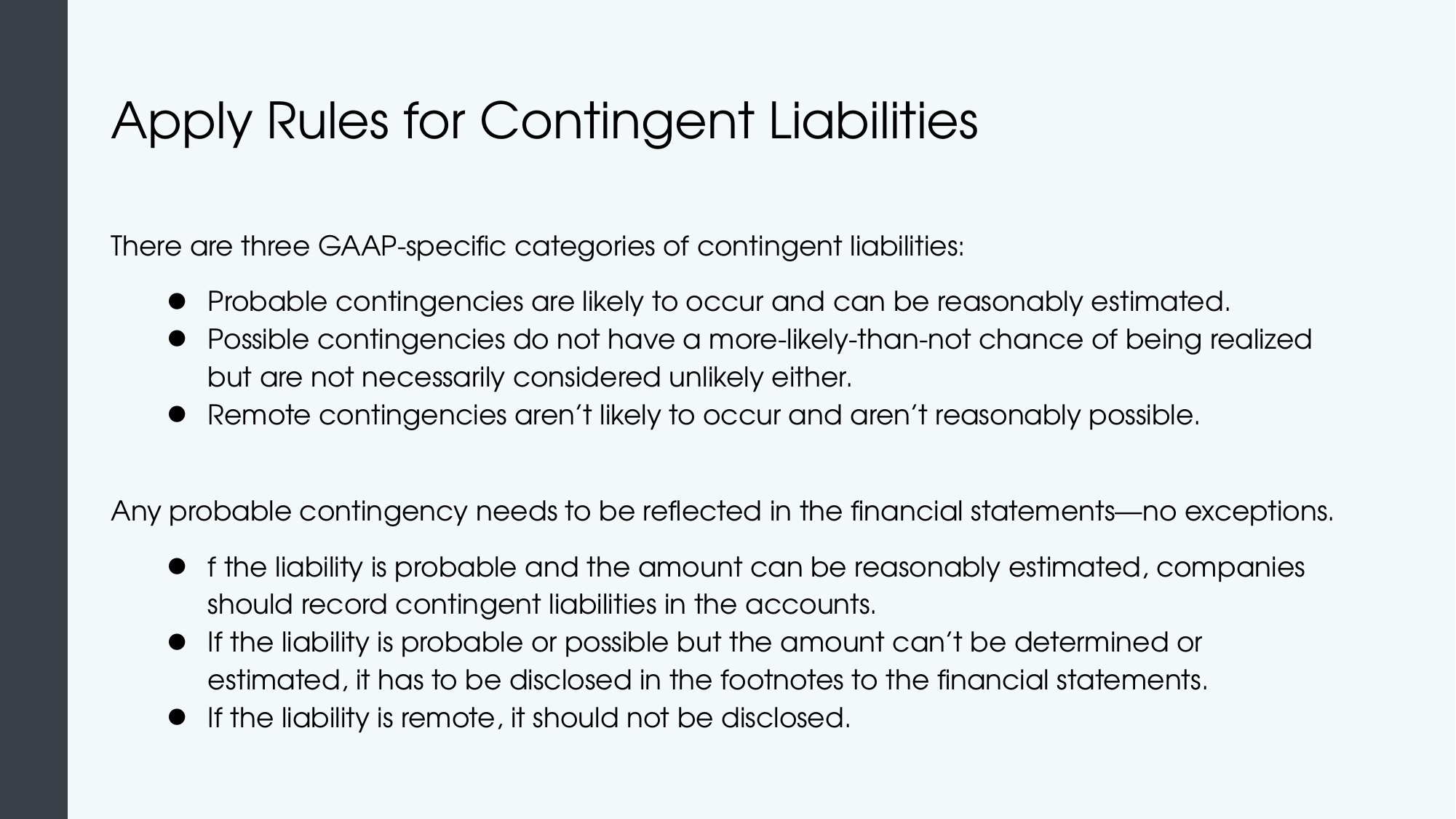

# Apply Rules for Contingent Liabilities
There are three GAAP-specific categories of contingent liabilities:
Probable contingencies are likely to occur and can be reasonably estimated.
Possible contingencies do not have a more-likely-than-not chance of being realized but are not necessarily considered unlikely either.
Remote contingencies aren’t likely to occur and aren’t reasonably possible.
Any probable contingency needs to be reflected in the financial statements—no exceptions.
f the liability is probable and the amount can be reasonably estimated, companies should record contingent liabilities in the accounts.
If the liability is probable or possible but the amount can’t be determined or estimated, it has to be disclosed in the footnotes to the financial statements.
If the liability is remote, it should not be disclosed.